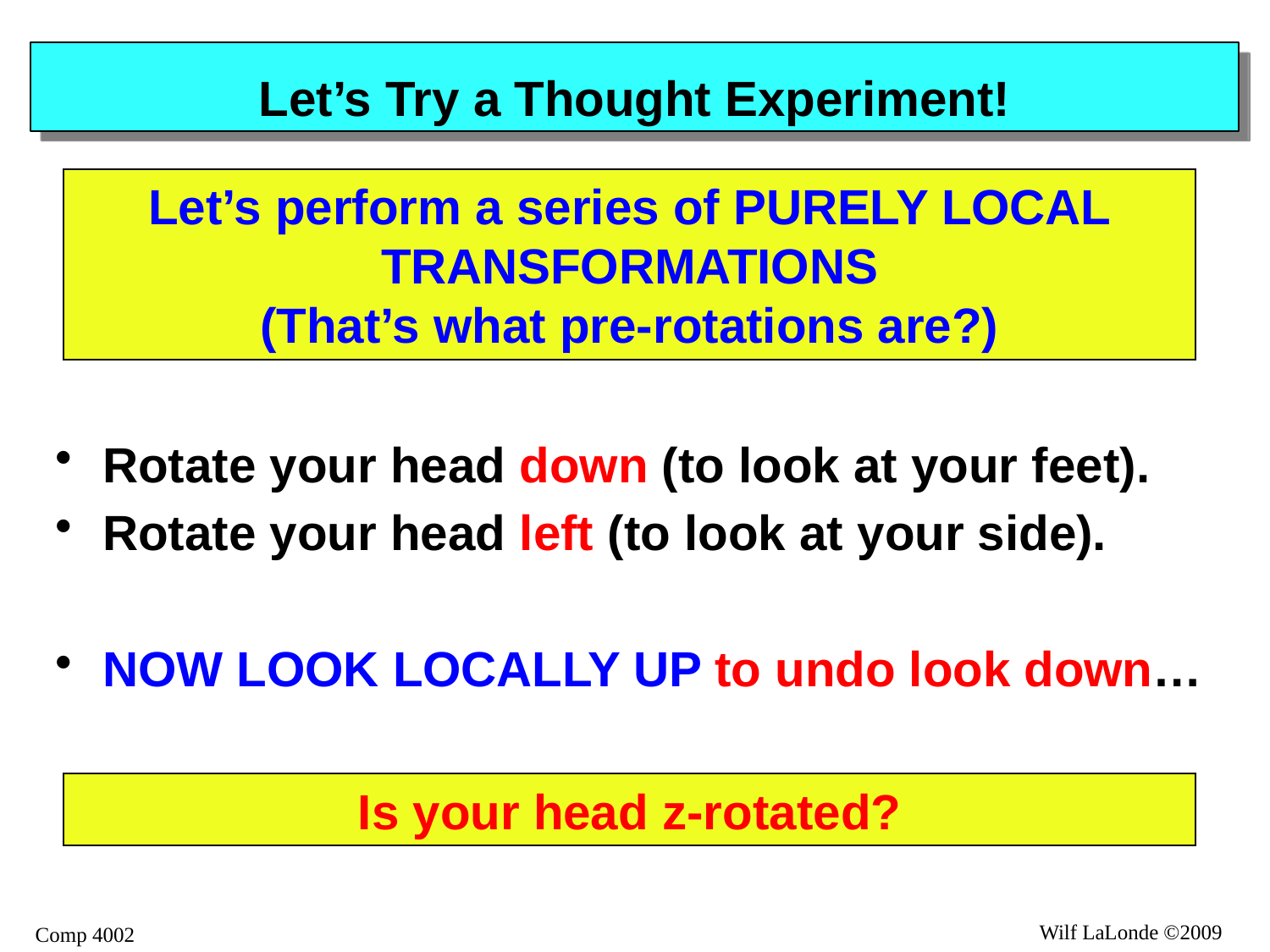

# Let’s Try a Thought Experiment!
Let’s perform a series of PURELY LOCAL TRANSFORMATIONS
(That’s what pre-rotations are?)
Rotate your head down (to look at your feet).
Rotate your head left (to look at your side).

NOW LOOK LOCALLY UP to undo look down…

Is your head z-rotated?